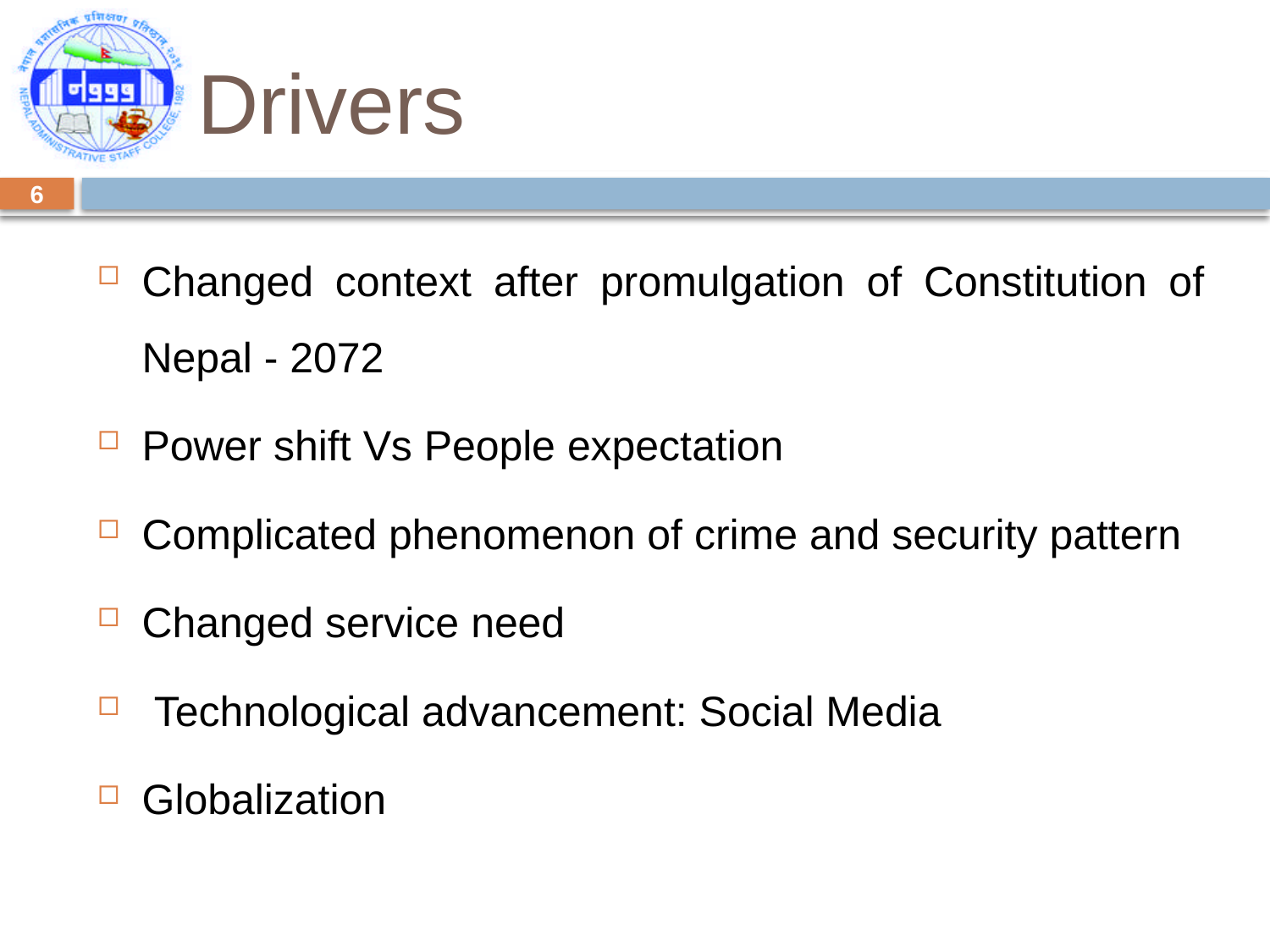

# Drivers
6
Changed context after promulgation of Constitution of Nepal - 2072
Power shift Vs People expectation
Complicated phenomenon of crime and security pattern
Changed service need
 Technological advancement: Social Media
Globalization